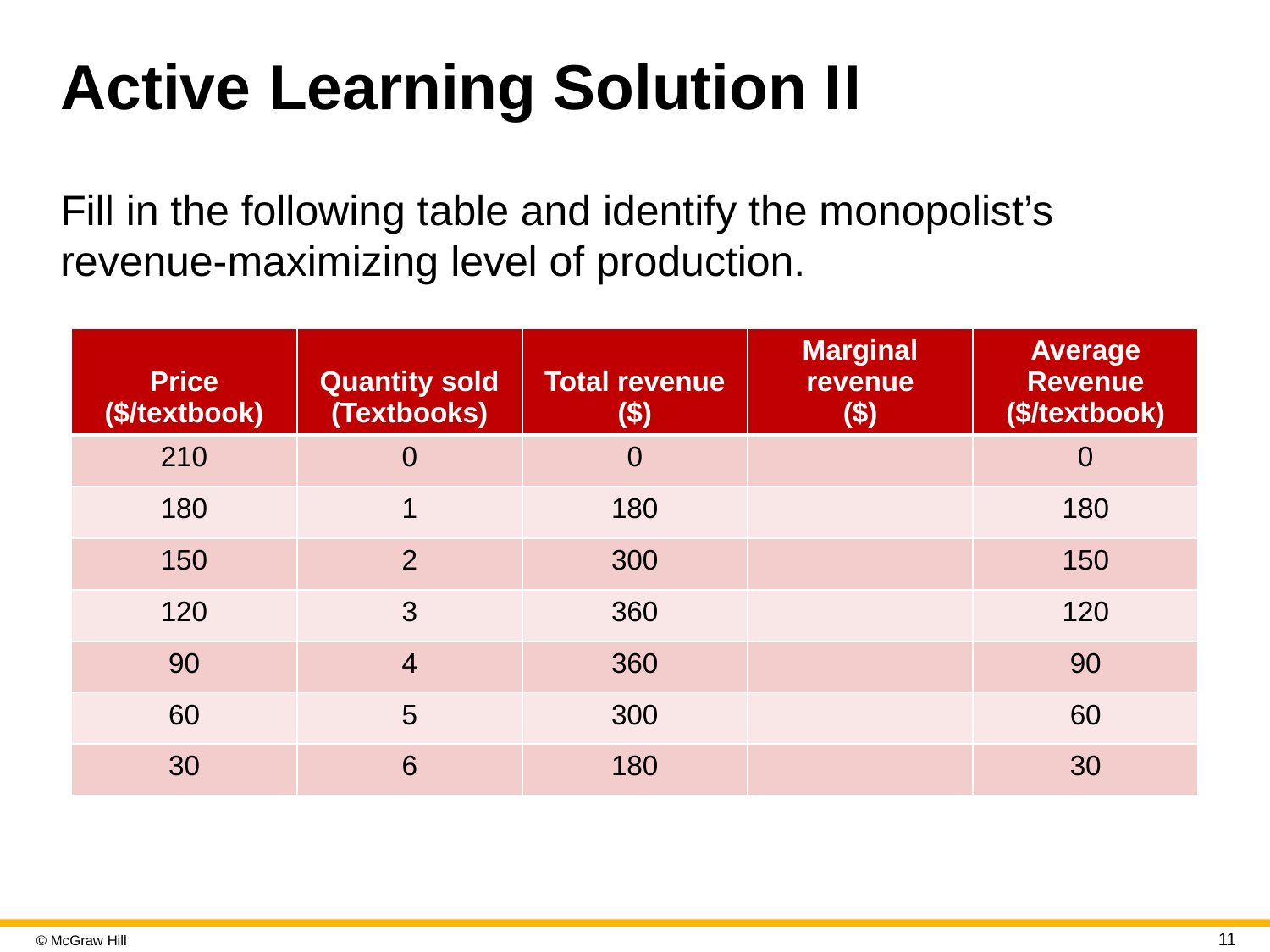

# Active Learning Solution I I
Fill in the following table and identify the monopolist’s revenue-maximizing level of production.
| Price ($/textbook) | Quantity sold (Textbooks) | Total revenue ($) | Marginal revenue ($) | Average Revenue ($/textbook) |
| --- | --- | --- | --- | --- |
| 210 | 0 | 0 |  | 0 |
| 180 | 1 | 180 |  | 180 |
| 150 | 2 | 300 |  | 150 |
| 120 | 3 | 360 |  | 120 |
| 90 | 4 | 360 |  | 90 |
| 60 | 5 | 300 |  | 60 |
| 30 | 6 | 180 |  | 30 |